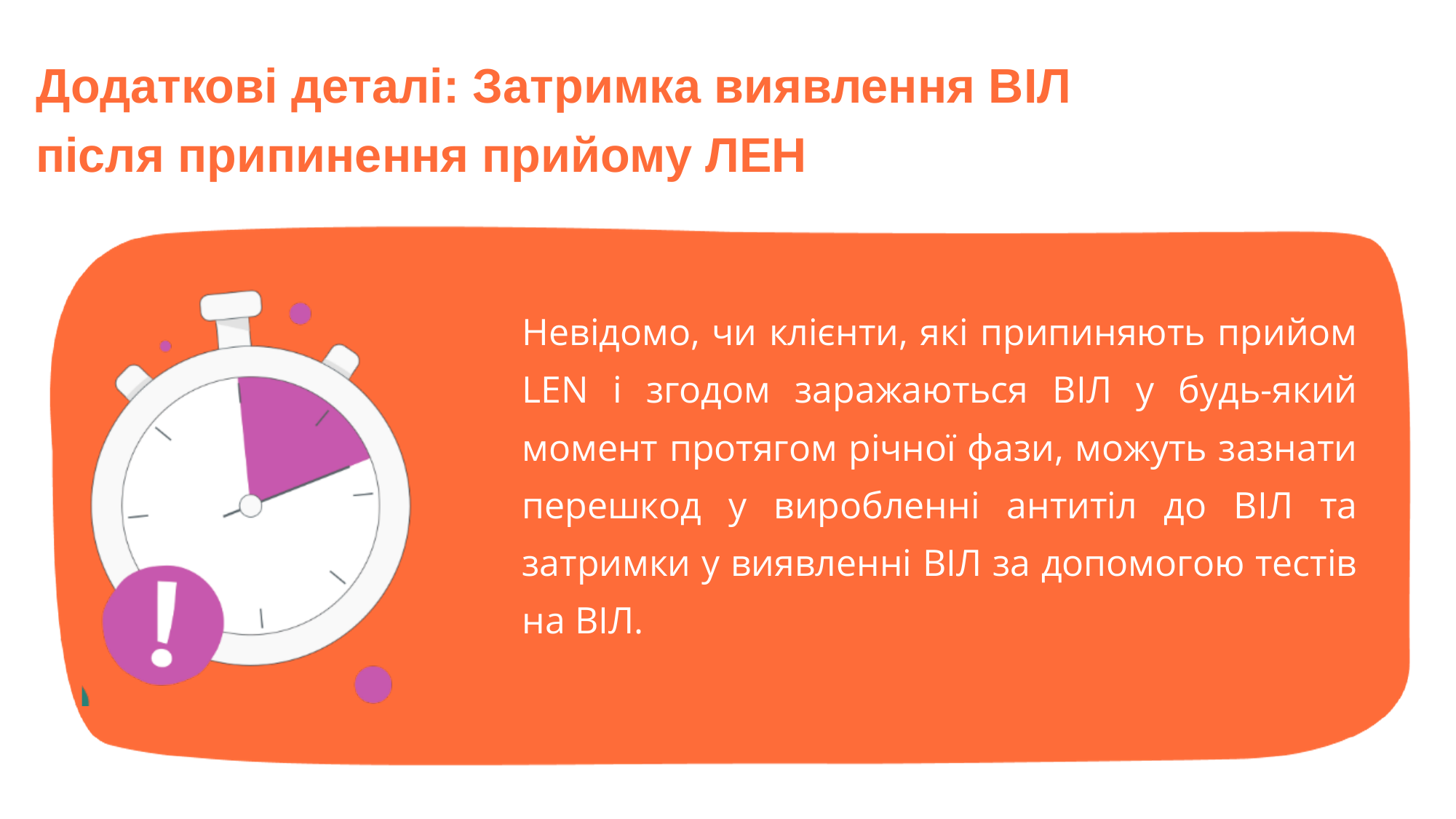

Додаткові деталі: Затримка виявлення ВІЛ після припинення прийому ЛЕН

Невідомо, чи клієнти, які припиняють прийом LEN і згодом заражаються ВІЛ у будь-який момент протягом річної фази, можуть зазнати перешкод у виробленні антитіл до ВІЛ та затримки у виявленні ВІЛ за допомогою тестів на ВІЛ.